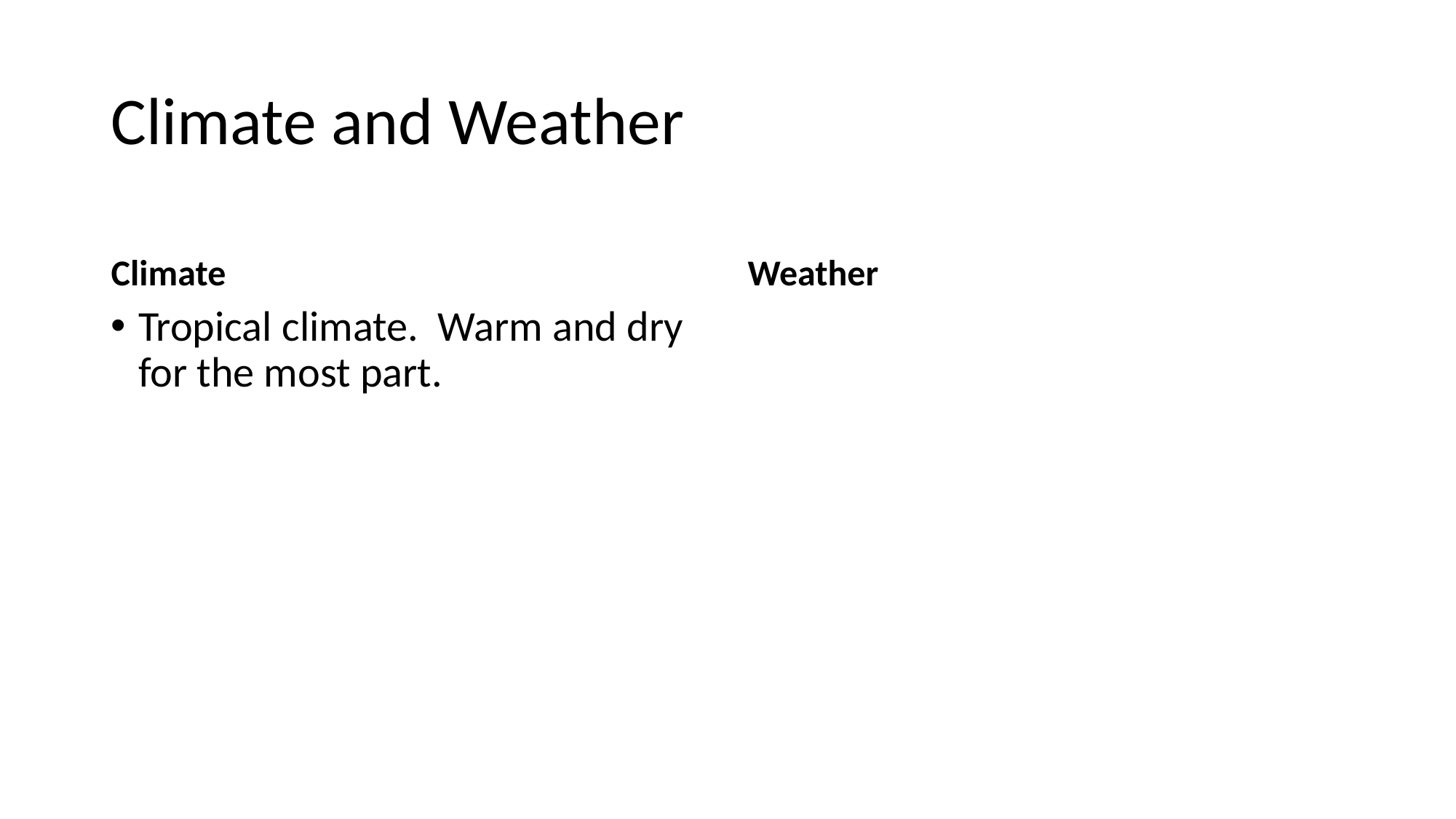

# Climate and Weather
Climate
Weather
Tropical climate.  Warm and dry for the most part.